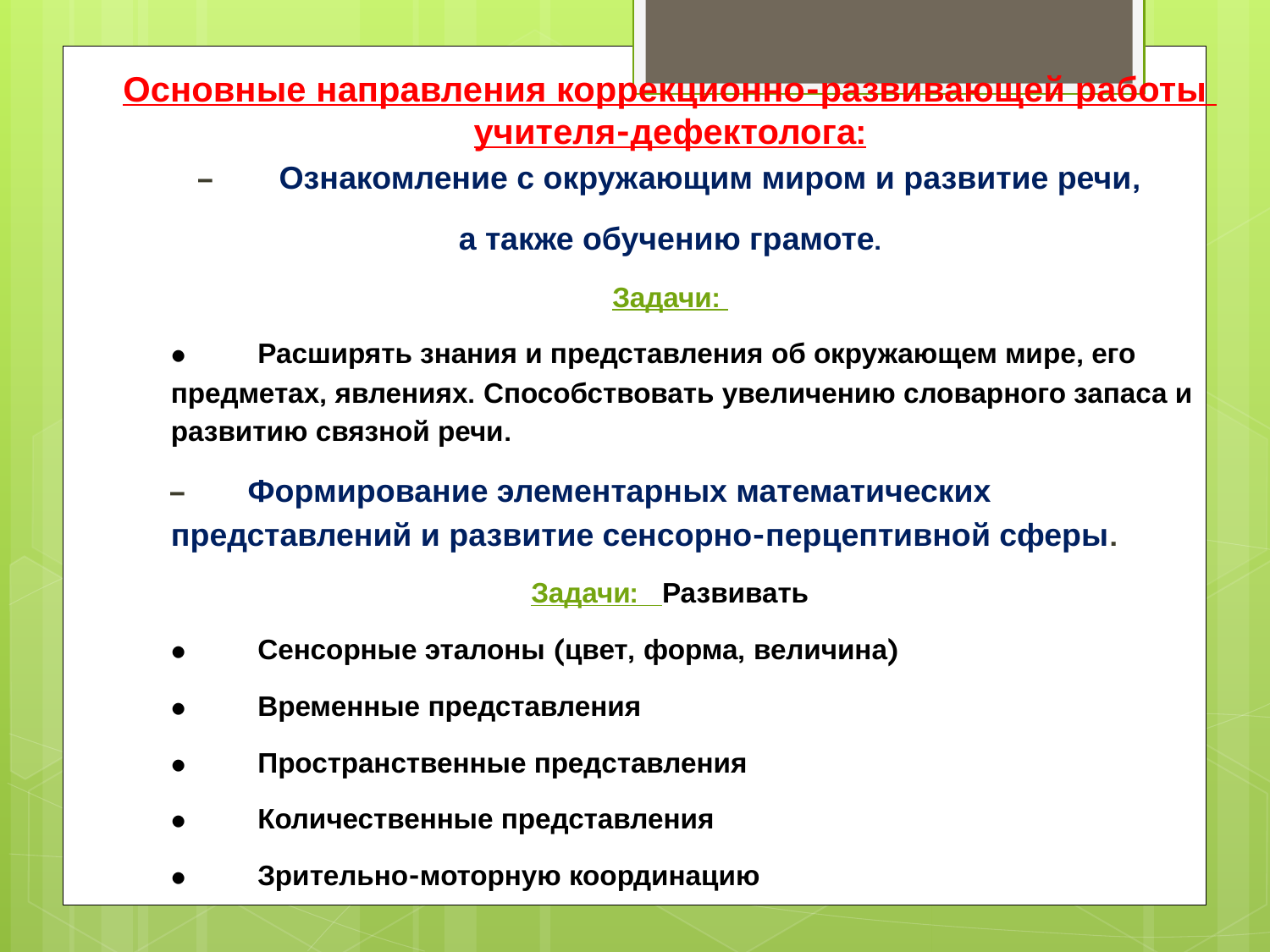

Основные направления коррекционно-развивающей работы
учителя-дефектолога:
–        Ознакомление с окружающим миром и развитие речи,
 а также обучению грамоте.
Задачи:
•         Расширять знания и представления об окружающем мире, его предметах, явлениях. Способствовать увеличению словарного запаса и развитию связной речи.
–        Формирование элементарных математических представлений и развитие сенсорно-перцептивной сферы.
 Задачи:   Развивать
•         Сенсорные эталоны (цвет, форма, величина)
•         Временные представления
•         Пространственные представления
•         Количественные представления
•         Зрительно-моторную координацию